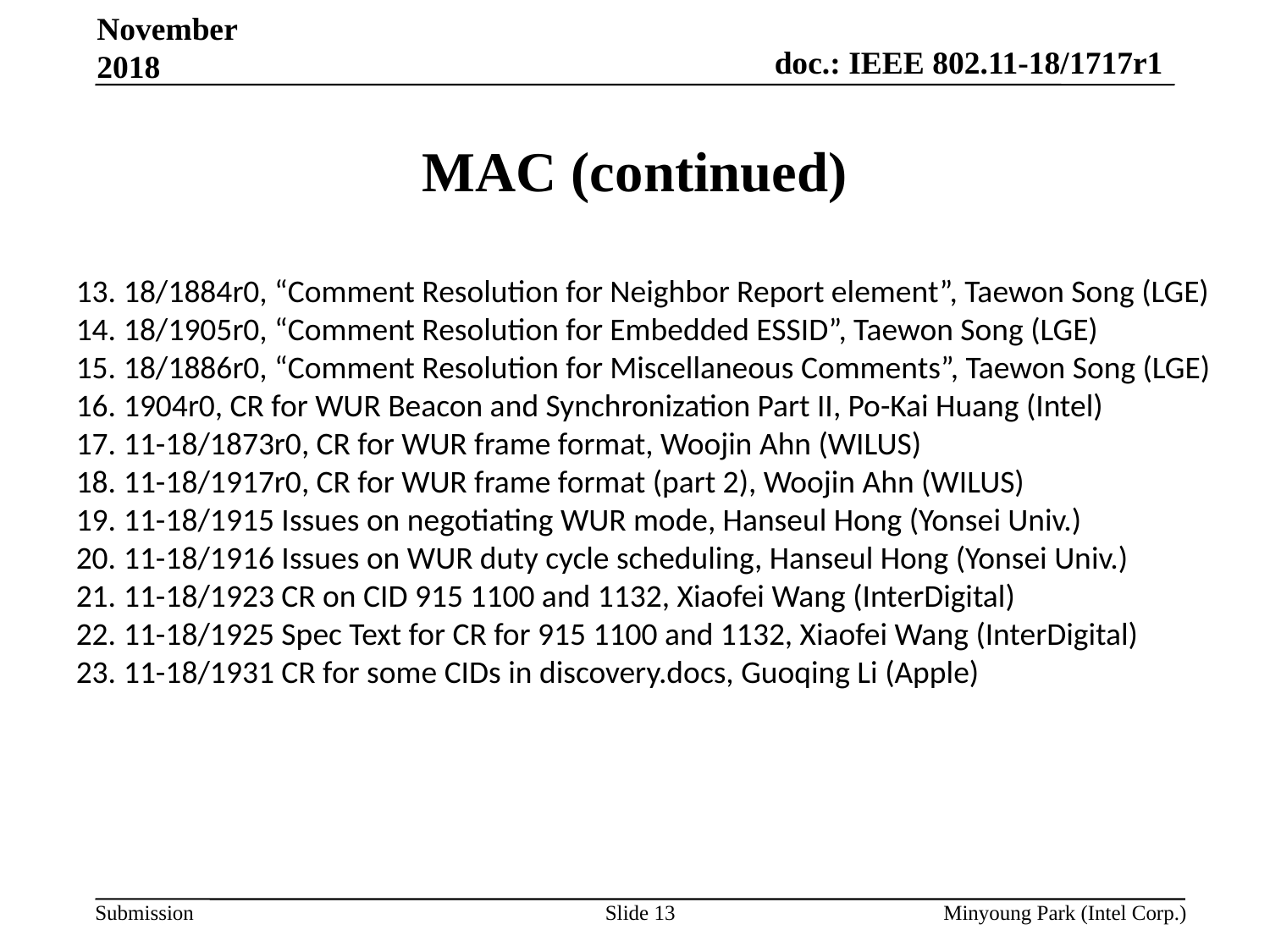

November 2018
# MAC (continued)
18/1884r0, “Comment Resolution for Neighbor Report element”, Taewon Song (LGE)
18/1905r0, “Comment Resolution for Embedded ESSID”, Taewon Song (LGE)
18/1886r0, “Comment Resolution for Miscellaneous Comments”, Taewon Song (LGE)
1904r0, CR for WUR Beacon and Synchronization Part II, Po-Kai Huang (Intel)
11-18/1873r0, CR for WUR frame format, Woojin Ahn (WILUS)
11-18/1917r0, CR for WUR frame format (part 2), Woojin Ahn (WILUS)
11-18/1915 Issues on negotiating WUR mode, Hanseul Hong (Yonsei Univ.)
11-18/1916 Issues on WUR duty cycle scheduling, Hanseul Hong (Yonsei Univ.)
11-18/1923 CR on CID 915 1100 and 1132, Xiaofei Wang (InterDigital)
11-18/1925 Spec Text for CR for 915 1100 and 1132, Xiaofei Wang (InterDigital)
11-18/1931 CR for some CIDs in discovery.docs, Guoqing Li (Apple)
Slide 13
Minyoung Park (Intel Corp.)